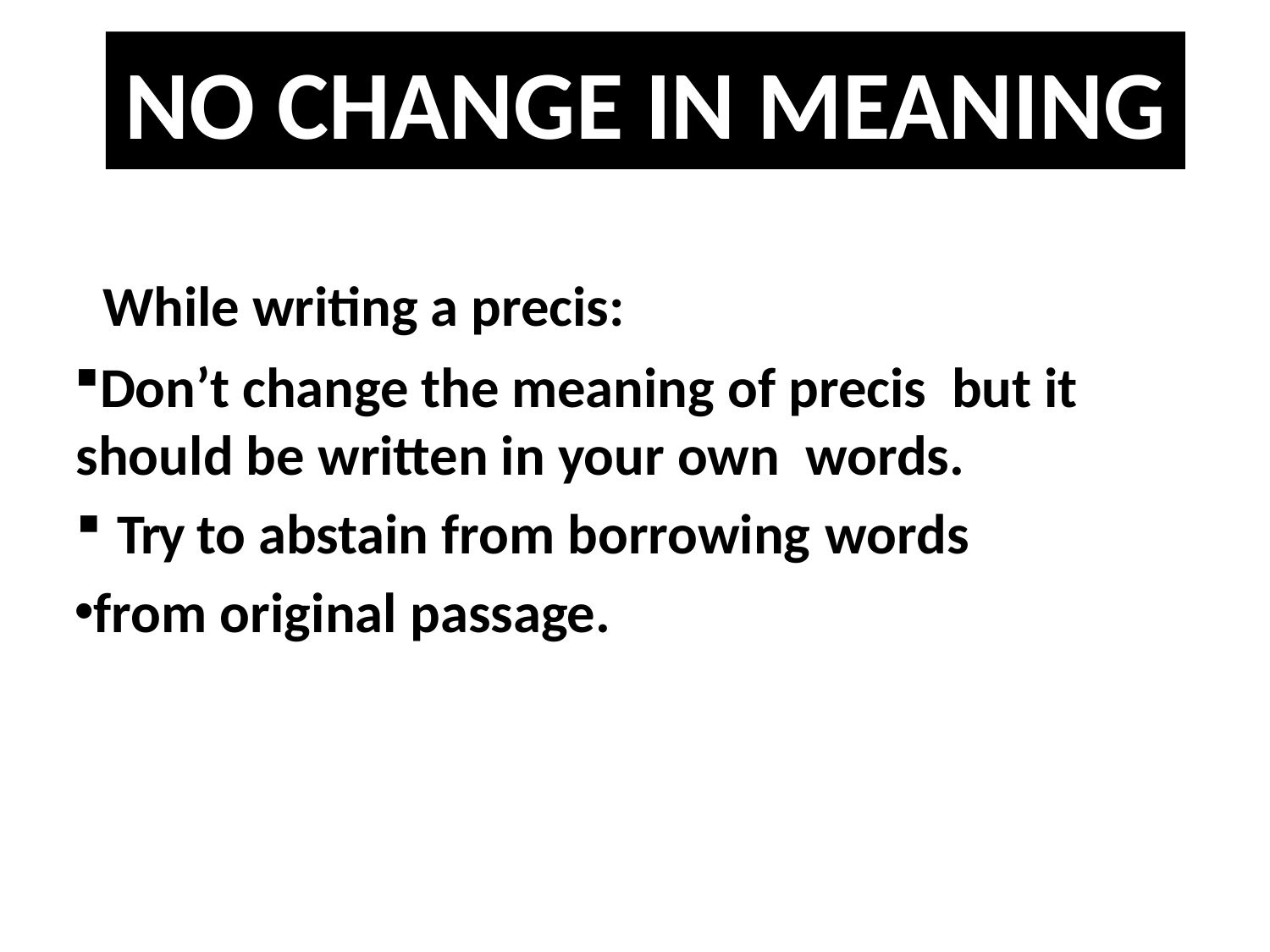

NO CHANGE IN MEANING
# While writing a precis:
Don’t change the meaning of precis  but it should be written in your own  words.
Try to abstain from borrowing words
from original passage.